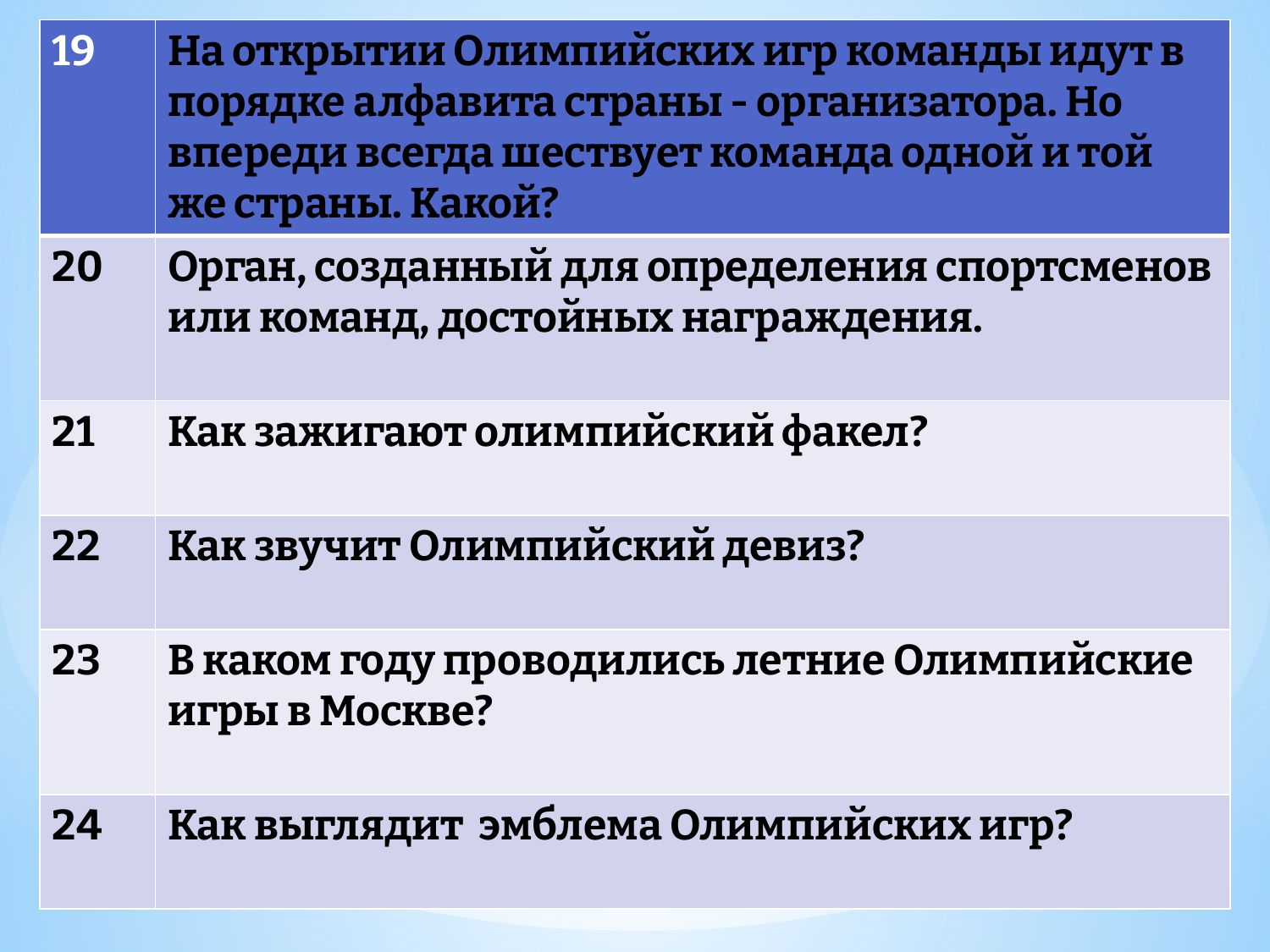

| 19 | На открытии Олимпийских игр команды идут в порядке алфавита страны - организатора. Но впереди всегда шествует команда одной и той же страны. Какой? |
| --- | --- |
| 20 | Орган, созданный для определения спортсменов или команд, достойных награждения. |
| 21 | Как зажигают олимпийский факел? |
| 22 | Как звучит Олимпийский девиз? |
| 23 | В каком году проводились летние Олимпийские игры в Москве? |
| 24 | Как выглядит эмблема Олимпийских игр? |